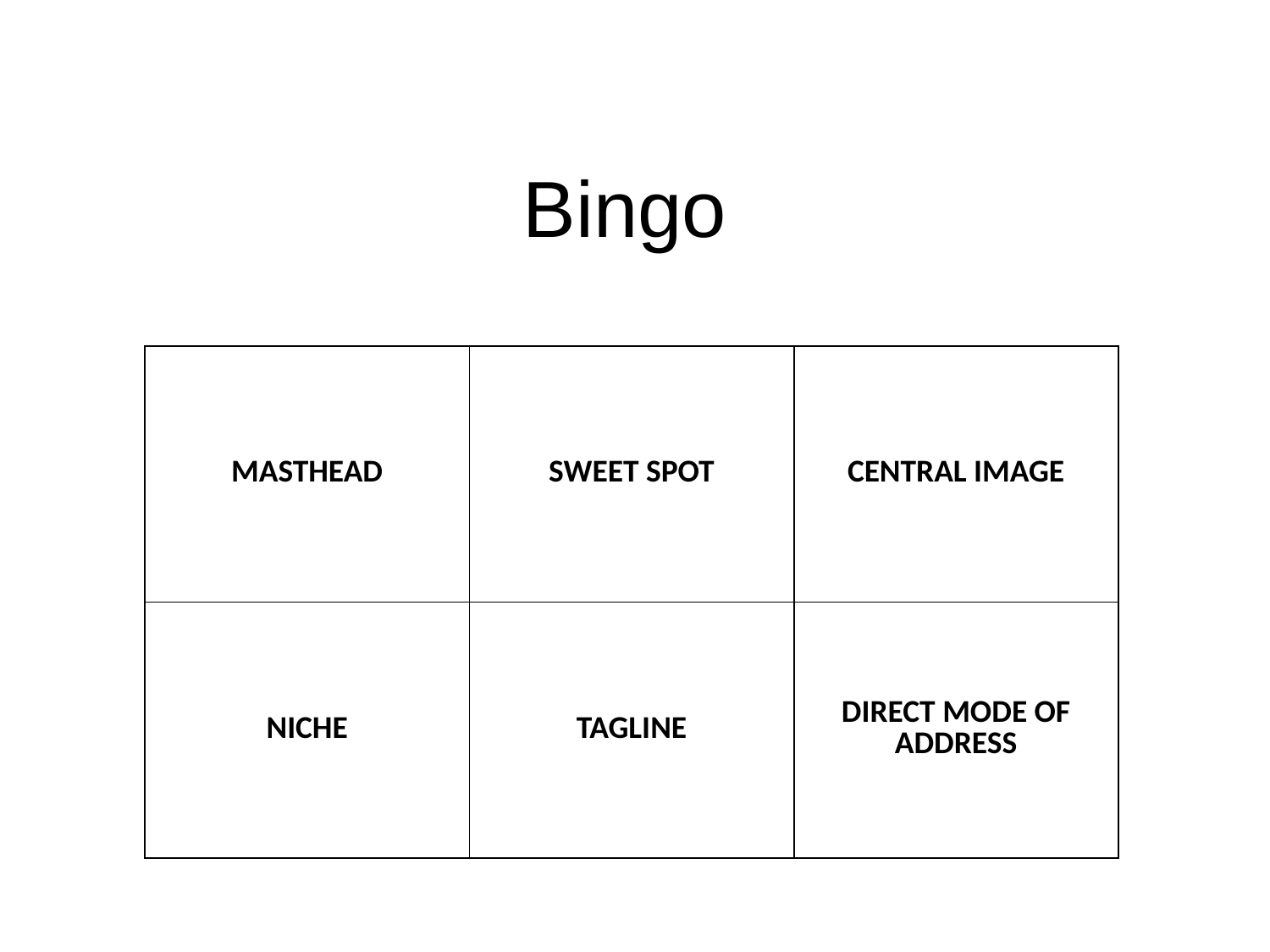

# Bingo
| MASTHEAD | SWEET SPOT | CENTRAL IMAGE |
| --- | --- | --- |
| NICHE | TAGLINE | DIRECT MODE OF ADDRESS |